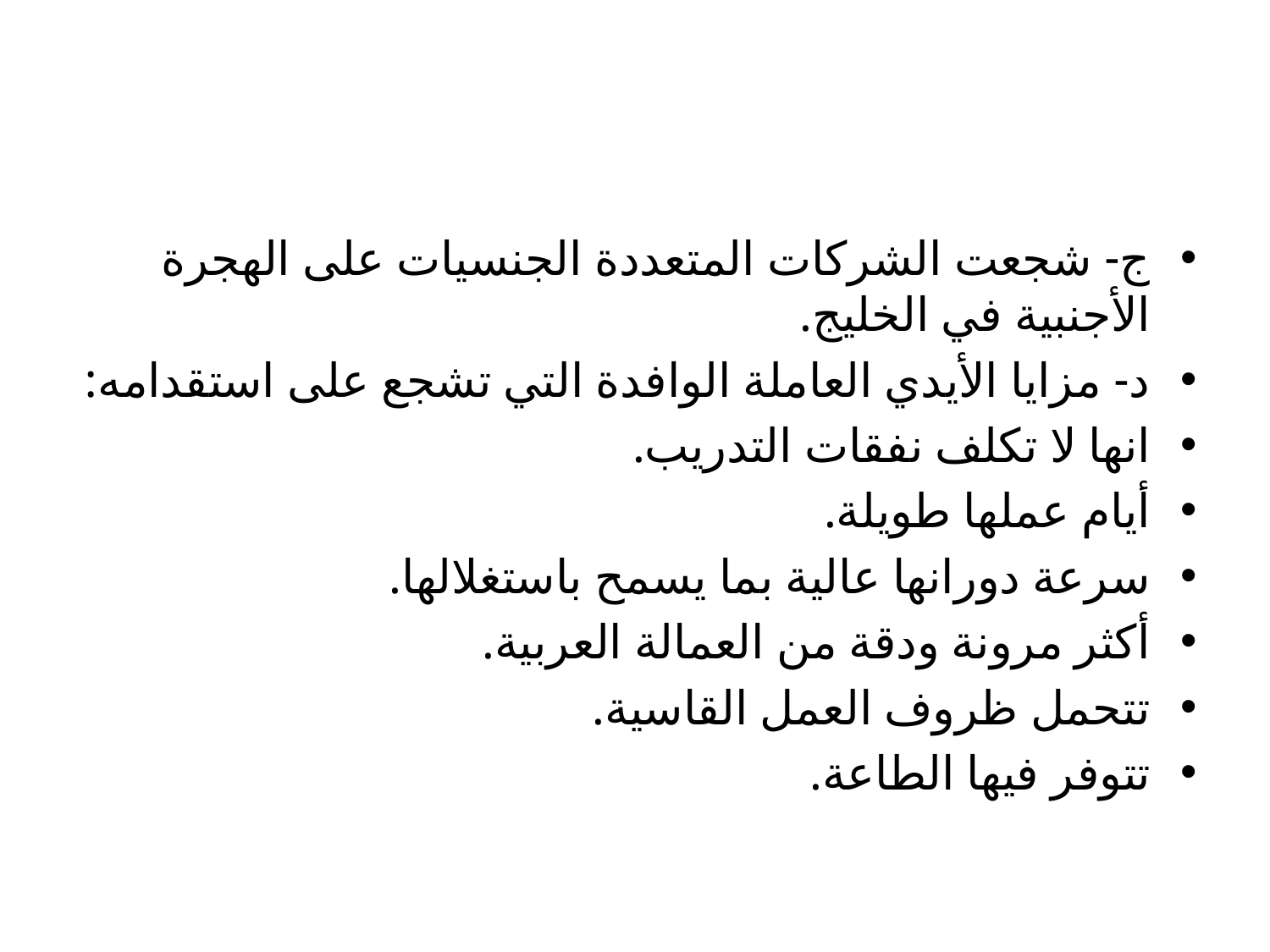

#
ج- شجعت الشركات المتعددة الجنسيات على الهجرة الأجنبية في الخليج.
د- مزايا الأيدي العاملة الوافدة التي تشجع على استقدامه:
انها لا تكلف نفقات التدريب.
أيام عملها طويلة.
سرعة دورانها عالية بما يسمح باستغلالها.
أكثر مرونة ودقة من العمالة العربية.
تتحمل ظروف العمل القاسية.
تتوفر فيها الطاعة.